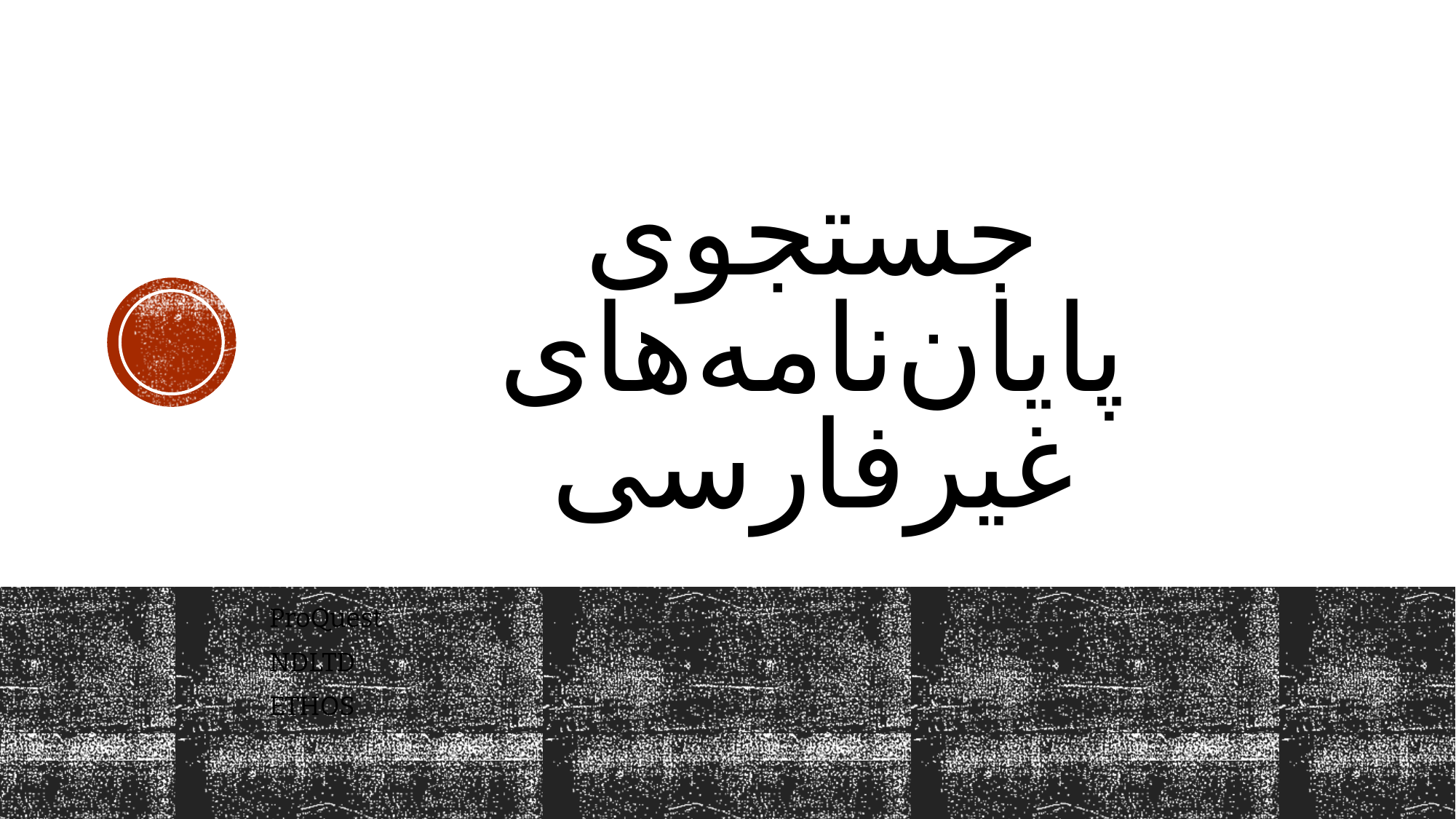

# جستجوی پایان‌نامه‌های غیرفارسی
ProQuest
NDLTD
ETHOS